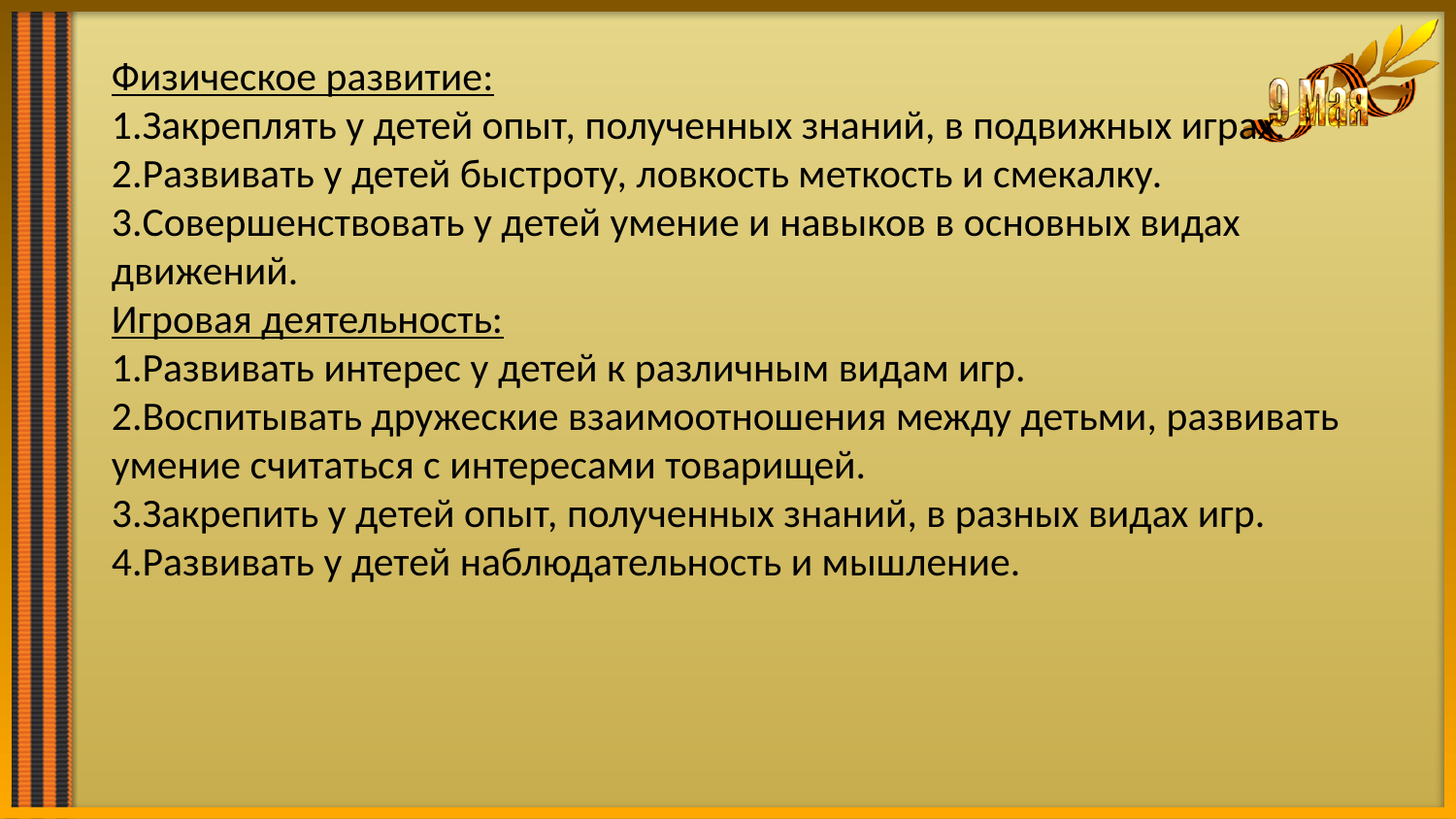

Физическое развитие:
1.Закреплять у детей опыт, полученных знаний, в подвижных играх.
2.Развивать у детей быстроту, ловкость меткость и смекалку.
3.Совершенствовать у детей умение и навыков в основных видах движений.
Игровая деятельность:
1.Развивать интерес у детей к различным видам игр.
2.Воспитывать дружеские взаимоотношения между детьми, развивать умение считаться с интересами товарищей.
3.Закрепить у детей опыт, полученных знаний, в разных видах игр.
4.Развивать у детей наблюдательность и мышление.